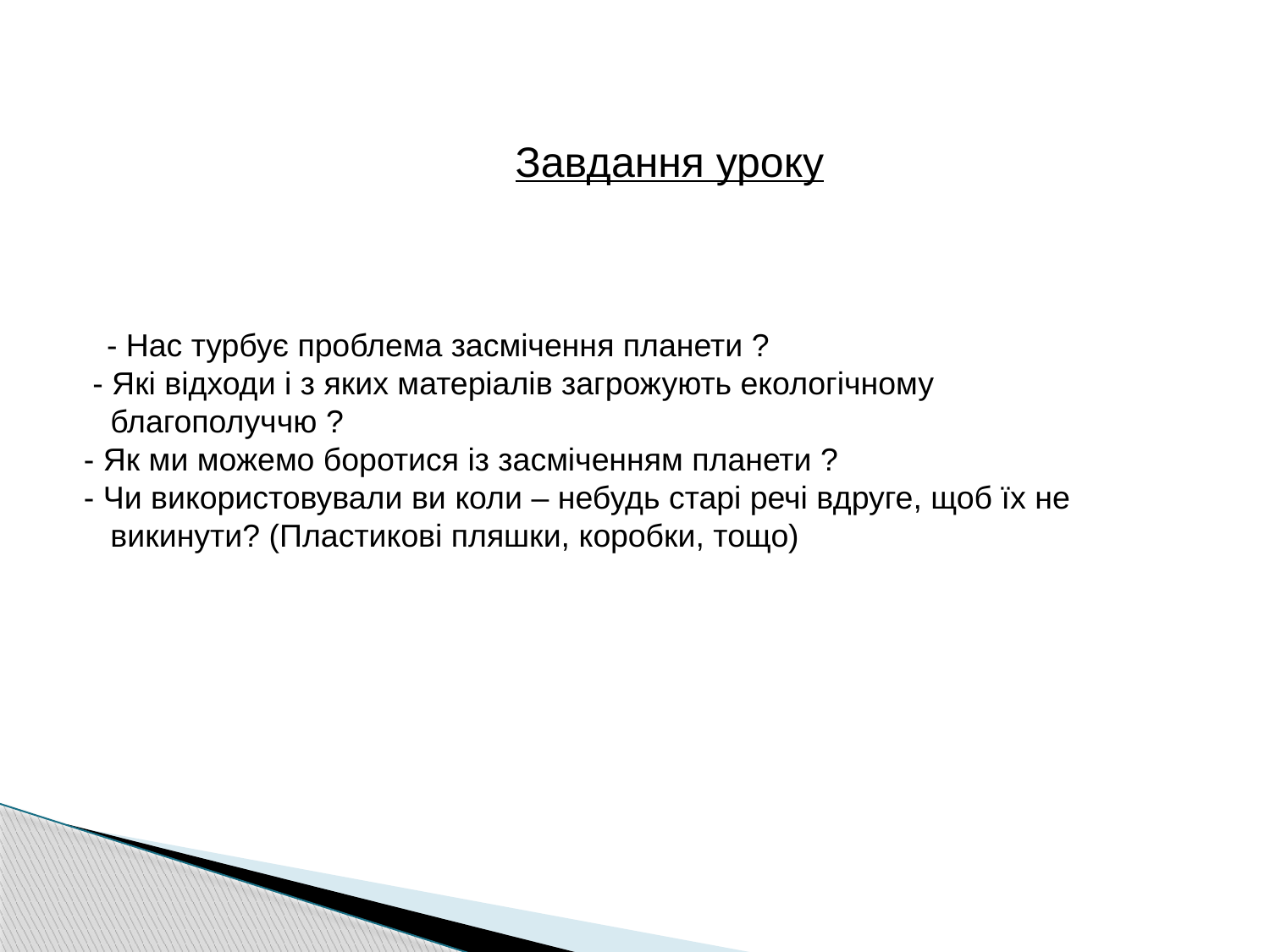

Завдання уроку
            - Нас турбує проблема засмічення планети ?
         - Які відходи і з яких матеріалів загрожують екологічному
           благополуччю ?
        - Як ми можемо боротися із засміченням планети ?
        - Чи використовували ви коли – небудь старі речі вдруге, щоб їх не
           викинути? (Пластикові пляшки, коробки, тощо)